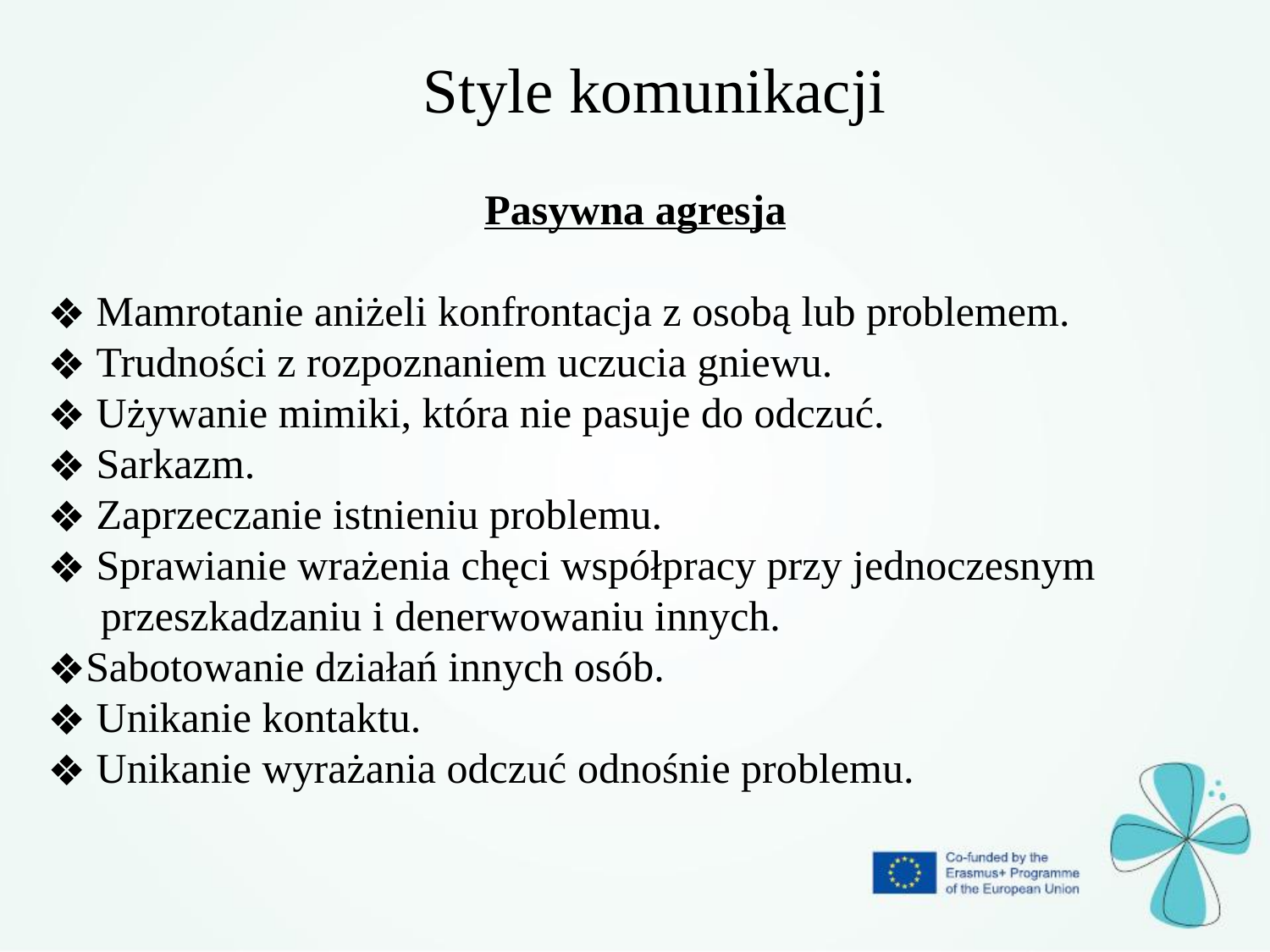

Style komunikacji

Pasywna agresja

 Mamrotanie aniżeli konfrontacja z osobą lub problemem.
 Trudności z rozpoznaniem uczucia gniewu.
 Używanie mimiki, która nie pasuje do odczuć.
 Sarkazm.
 Zaprzeczanie istnieniu problemu.
 Sprawianie wrażenia chęci współpracy przy jednoczesnym
     przeszkadzaniu i denerwowaniu innych.
Sabotowanie działań innych osób.
 Unikanie kontaktu.
 Unikanie wyrażania odczuć odnośnie problemu.